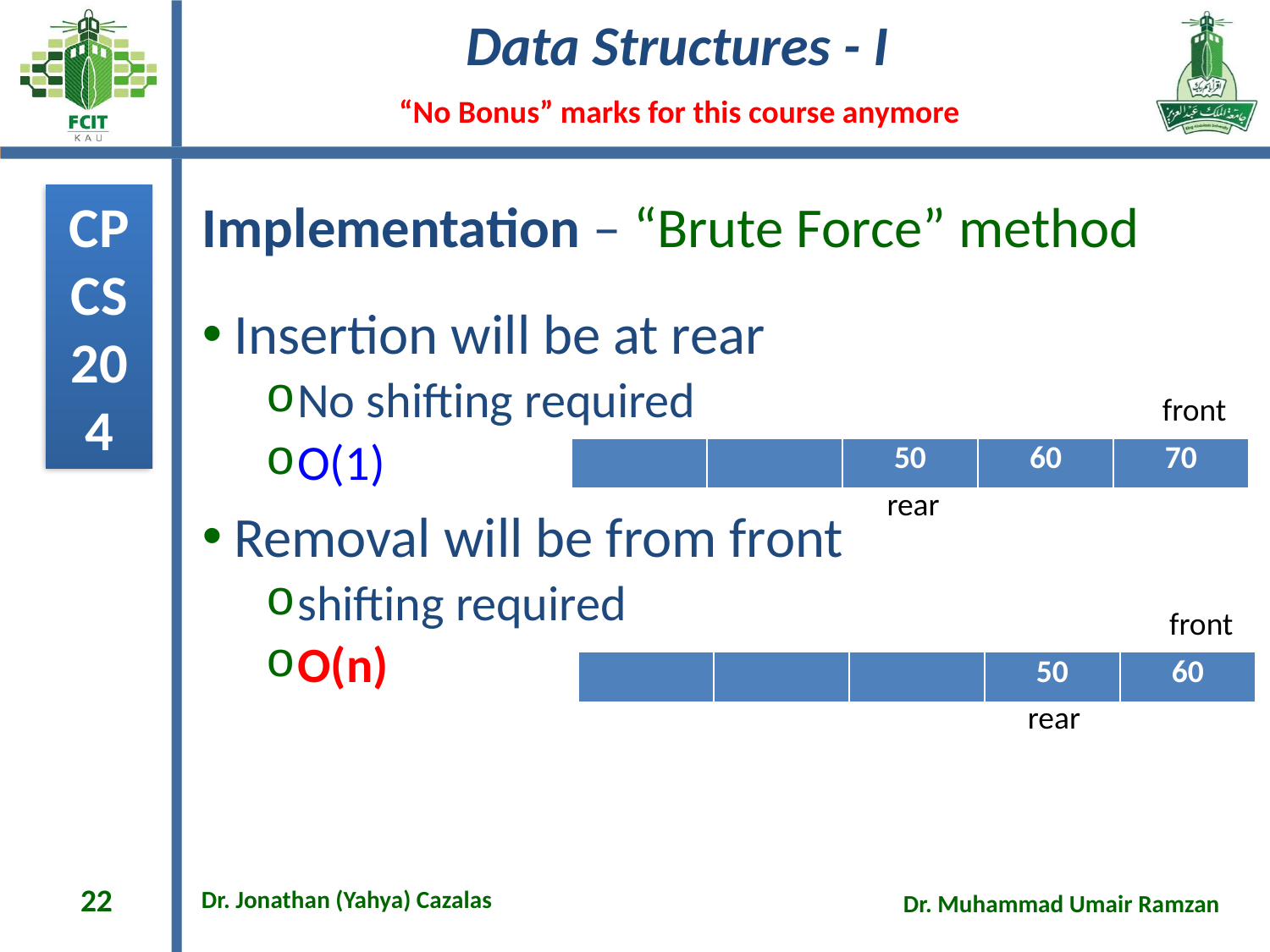

# Implementation – “Brute Force” method
Insertion will be at rear
No shifting required
O(1)
Removal will be from front
shifting required
O(n)
front
|  |  | 50 | 60 | 70 |
| --- | --- | --- | --- | --- |
rear
front
|  |  |  | 50 | 60 |
| --- | --- | --- | --- | --- |
rear
22